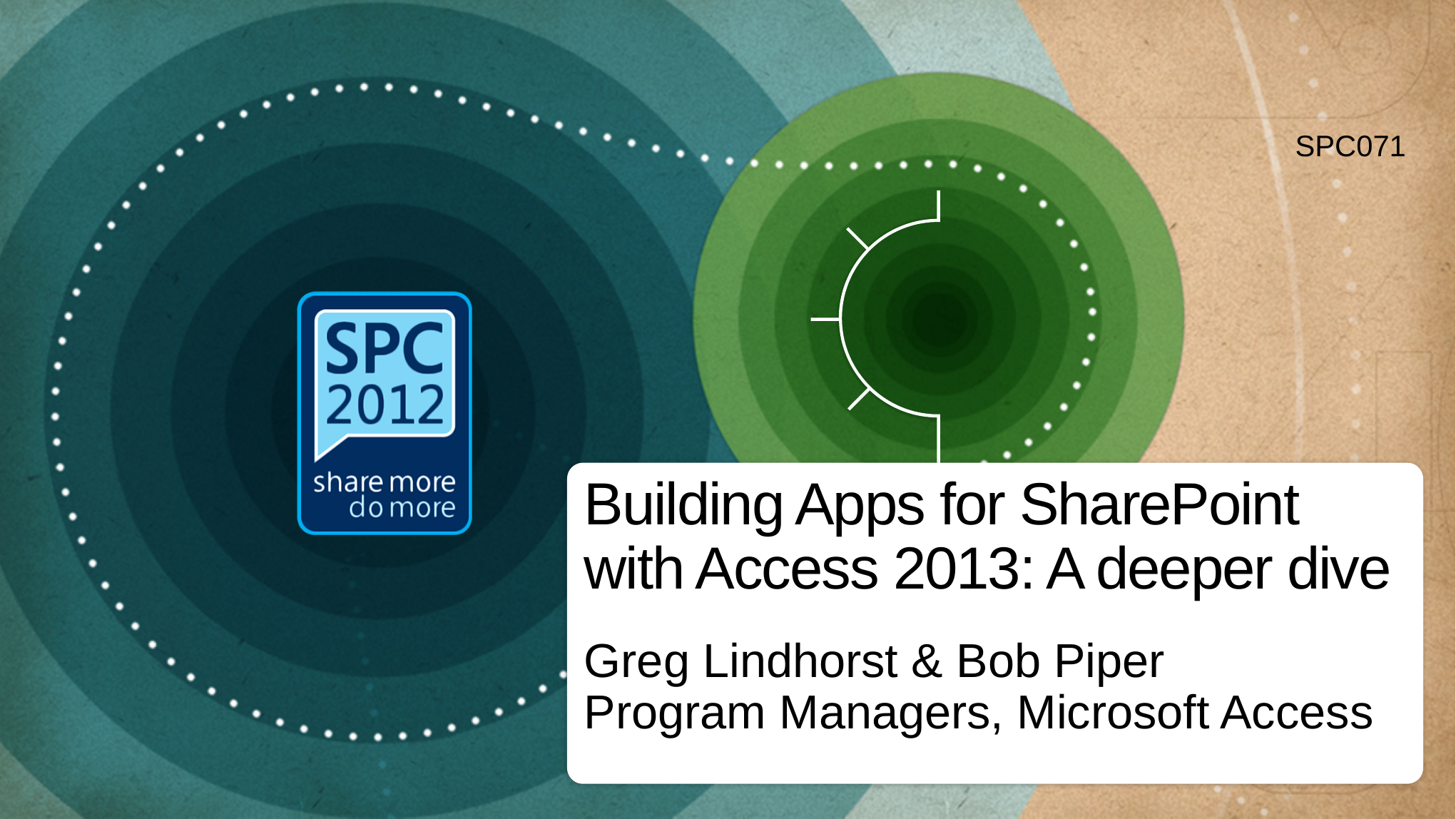

SPC071
# Building Apps for SharePoint with Access 2013: A deeper dive
Greg Lindhorst & Bob Piper
Program Managers, Microsoft Access